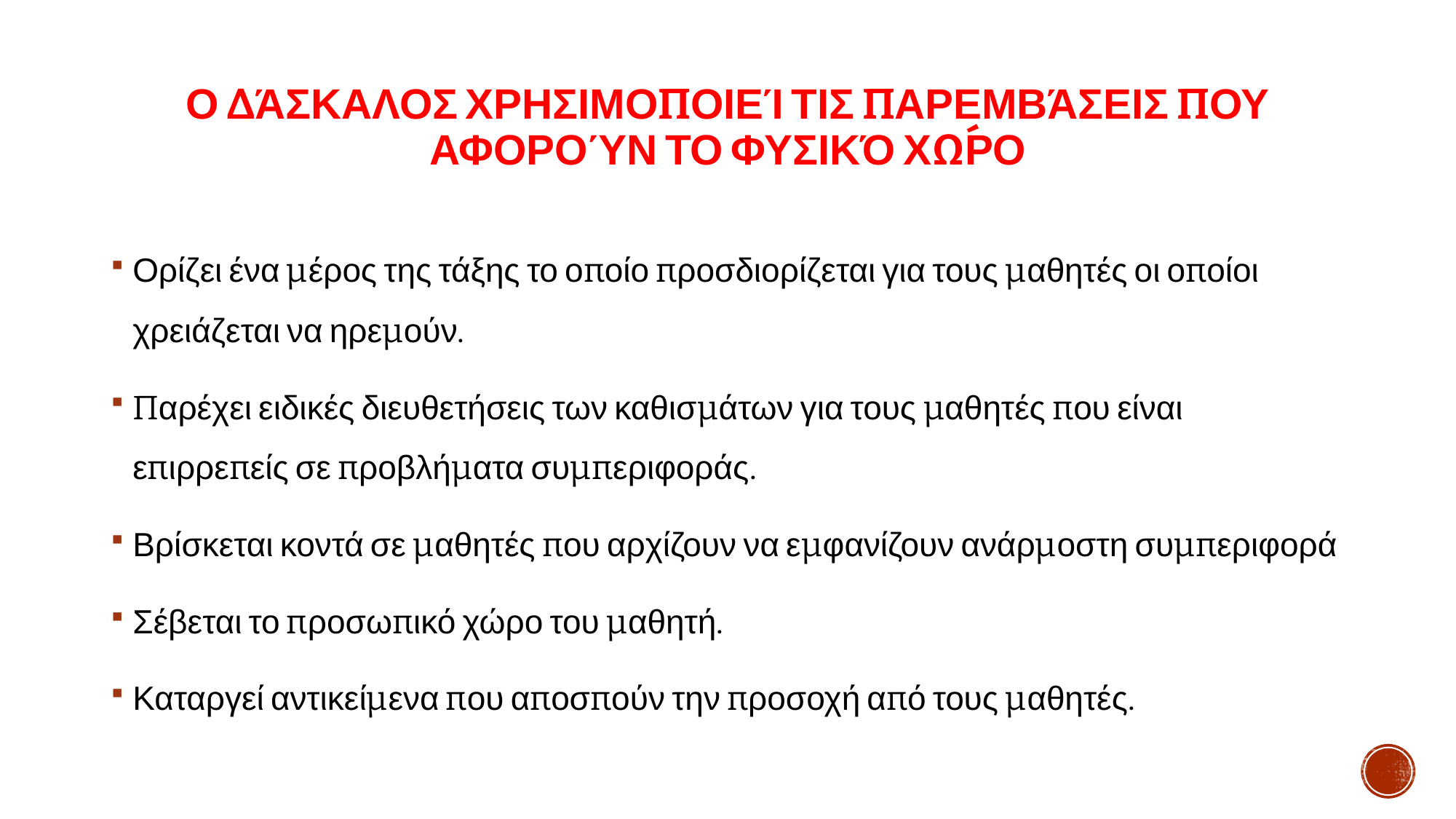

# Ο δάσκαλος χρησιμοποιεί τις παρεμβάσεις που αφορούν το φυσικό χώρο
Ορίζει ένα μέρος της τάξης το οποίο προσδιορίζεται για τους μαθητές οι οποίοι χρειάζεται να ηρεμούν.
Παρέχει ειδικές διευθετήσεις των καθισμάτων για τους μαθητές που είναι επιρρεπείς σε προβλήματα συμπεριφοράς.
Βρίσκεται κοντά σε μαθητές που αρχίζουν να εμφανίζουν ανάρμοστη συμπεριφορά
Σέβεται το προσωπικό χώρο του μαθητή.
Καταργεί αντικείμενα που αποσπούν την προσοχή από τους μαθητές.